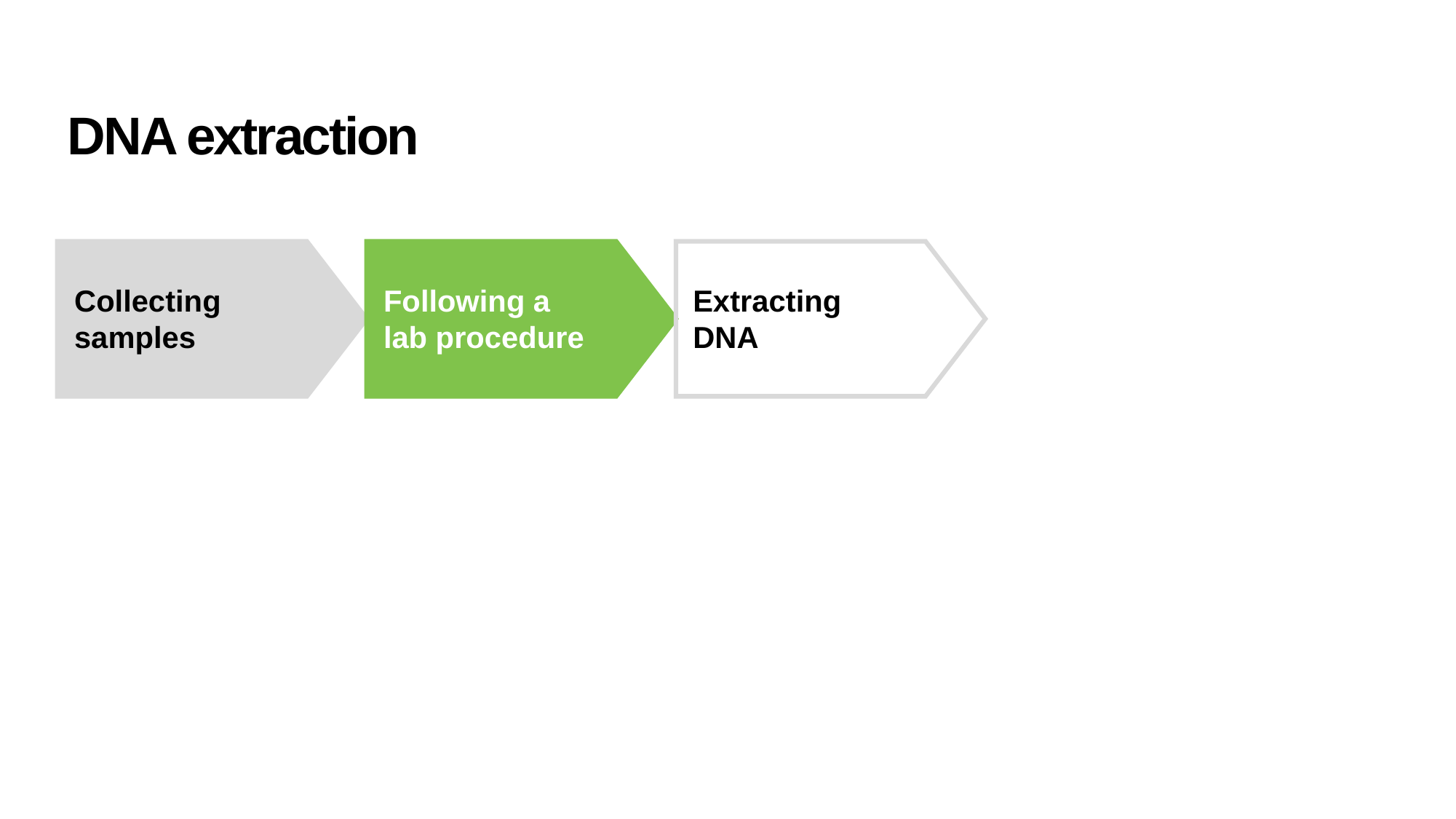

# DNA extraction

Collecting samples
Following a lab procedure
Extracting
DNA